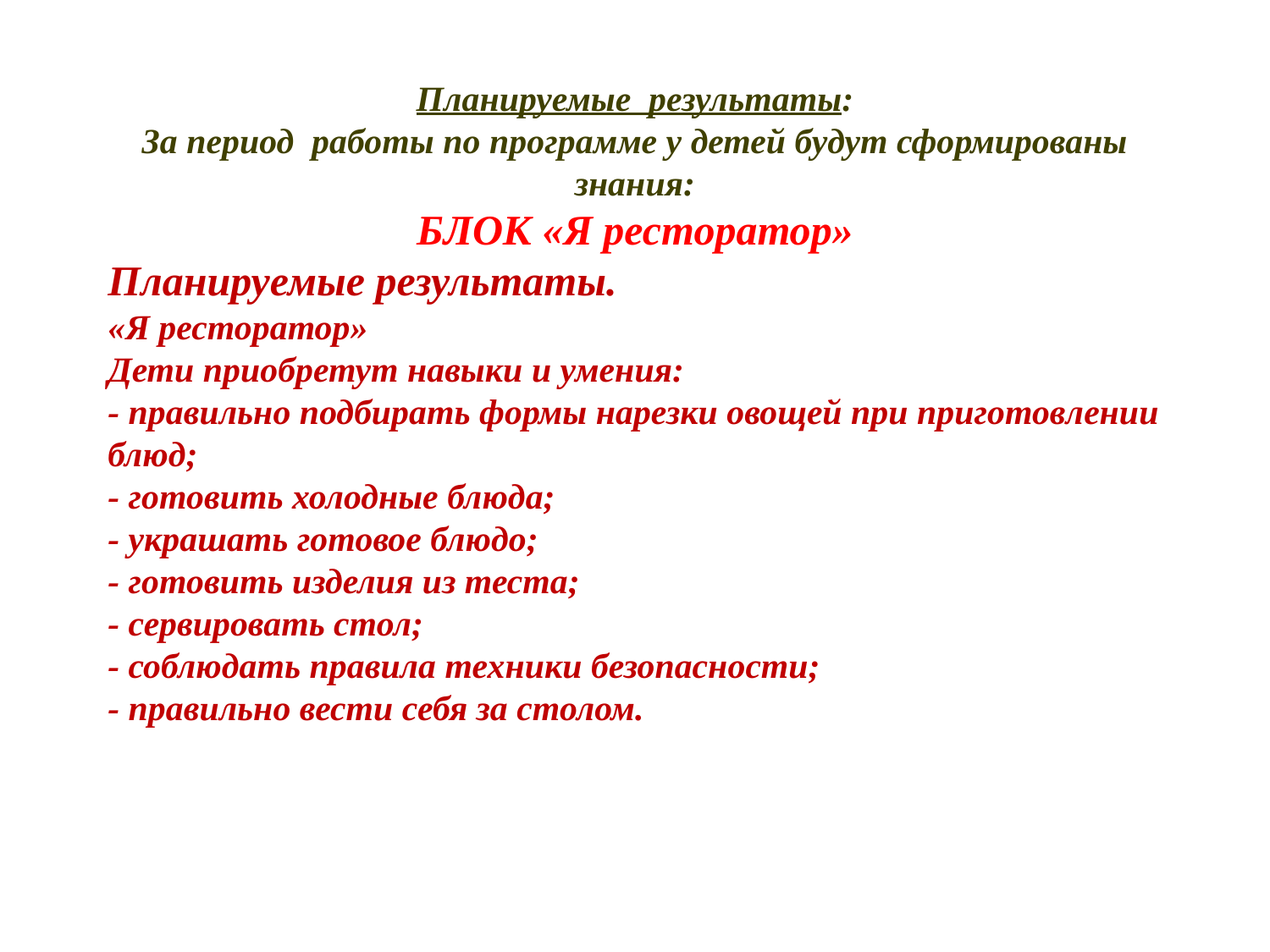

Планируемые  результаты:
За период  работы по программе у детей будут сформированы
знания:
БЛОК «Я ресторатор»
Планируемые результаты.
«Я ресторатор»
Дети приобретут навыки и умения:
- правильно подбирать формы нарезки овощей при приготовлении блюд;
- готовить холодные блюда;
- украшать готовое блюдо;
- готовить изделия из теста;
- сервировать стол;
- соблюдать правила техники безопасности;
- правильно вести себя за столом.